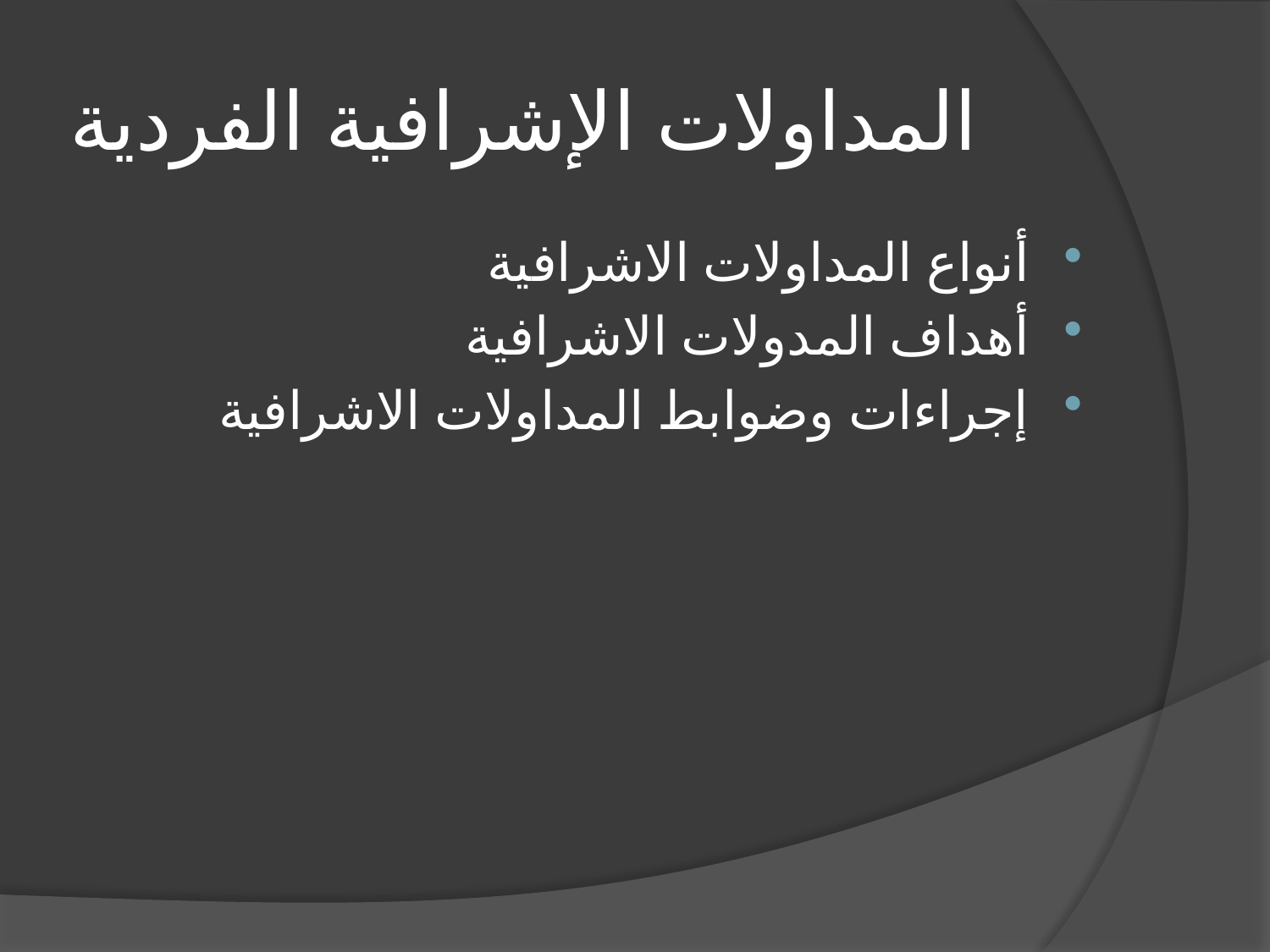

# المداولات الإشرافية الفردية
أنواع المداولات الاشرافية
أهداف المدولات الاشرافية
إجراءات وضوابط المداولات الاشرافية